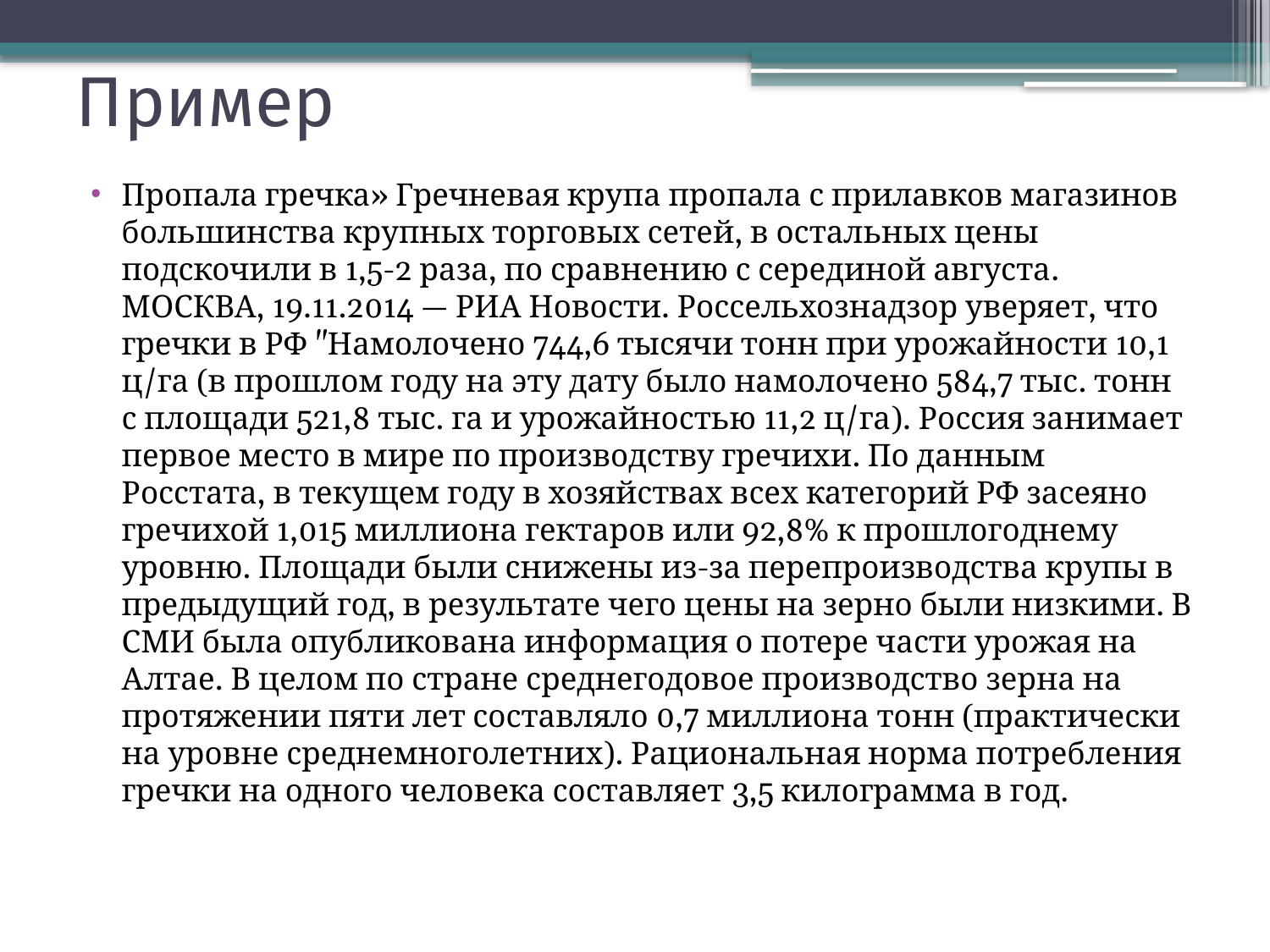

# Пример
Пропала гречка» Гречневая крупа пропала с прилавков магазинов большинства крупных торговых сетей, в остальных цены подскочили в 1,5-2 раза, по сравнению с серединой августа. МОСКВА, 19.11.2014 — РИА Новости. Россельхознадзор уверяет, что гречки в РФ "Намолочено 744,6 тысячи тонн при урожайности 10,1 ц/га (в прошлом году на эту дату было намолочено 584,7 тыс. тонн с площади 521,8 тыс. га и урожайностью 11,2 ц/га). Россия занимает первое место в мире по производству гречихи. По данным Росстата, в текущем году в хозяйствах всех категорий РФ засеяно гречихой 1,015 миллиона гектаров или 92,8% к прошлогоднему уровню. Площади были снижены из-за перепроизводства крупы в предыдущий год, в результате чего цены на зерно были низкими. В СМИ была опубликована информация о потере части урожая на Алтае. В целом по стране среднегодовое производство зерна на протяжении пяти лет составляло 0,7 миллиона тонн (практически на уровне среднемноголетних). Рациональная норма потребления гречки на одного человека составляет 3,5 килограмма в год.